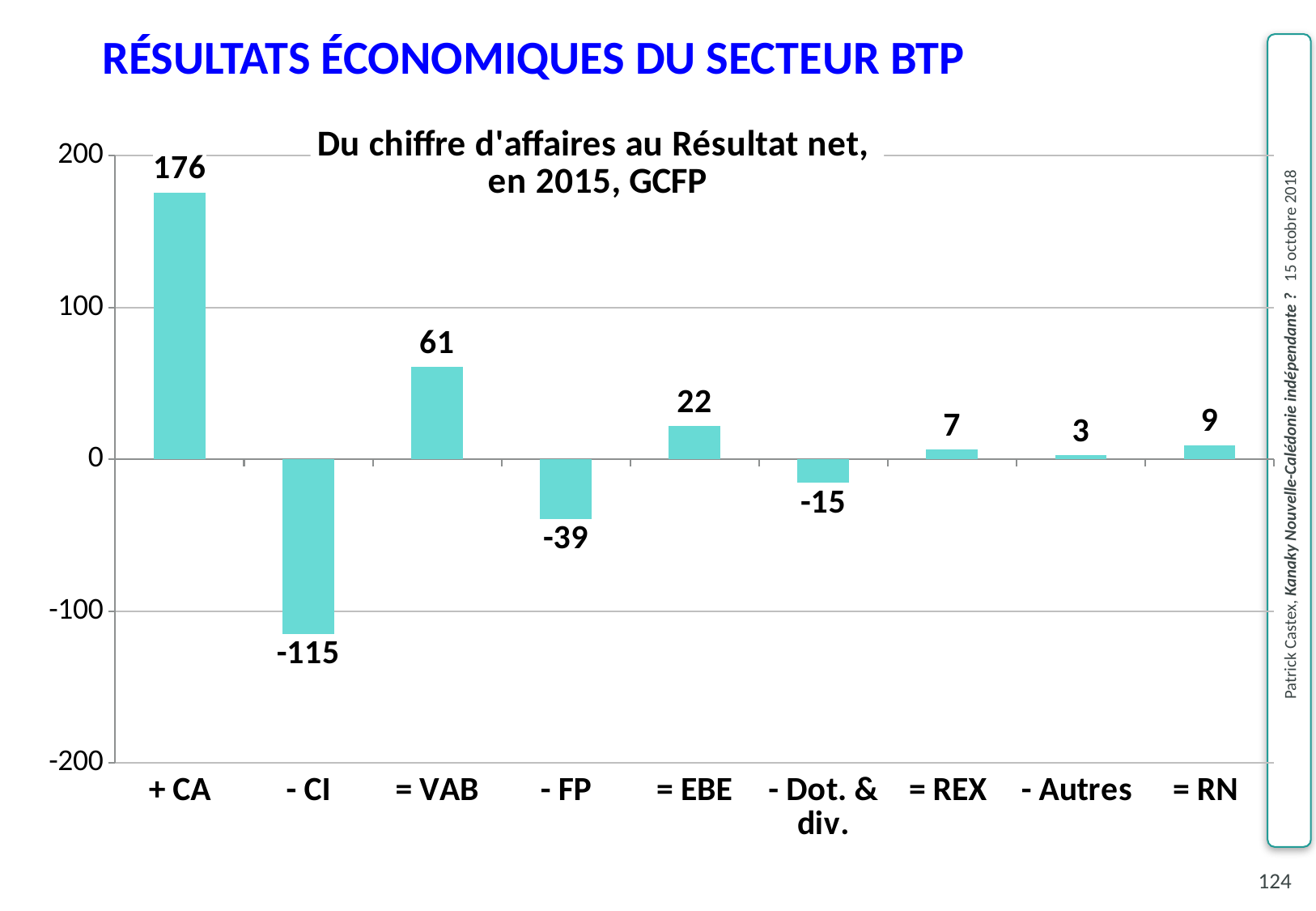

Résultats économiques du secteur BTP

### Chart: Du chiffre d'affaires au Résultat net,
en 2015, GCFP

| Category | 2015 |
|---|---|
| + CA | 175.869652785 |
| - CI | -114.87370064 |
| = VAB | 60.995952145 |
| - FP | -39.07925353 |
| = EBE | 21.91669861499999 |
| - Dot. & div. | -15.278839671 |
| = REX  | 6.637858943999996 |
| - Autres  | 2.856227639545664 |
| = RN  | 9.49408658354567 |